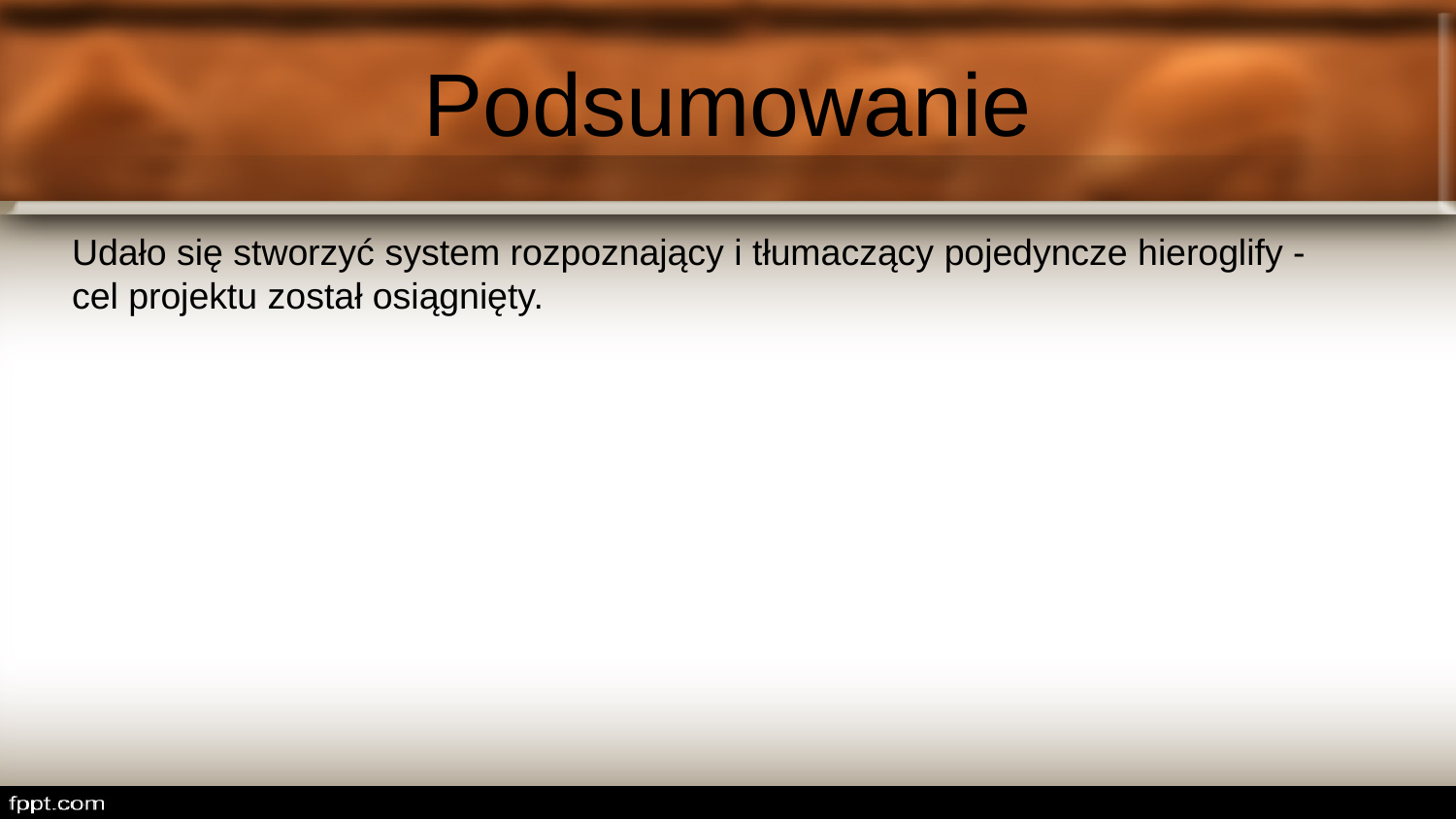

# Podsumowanie
Udało się stworzyć system rozpoznający i tłumaczący pojedyncze hieroglify - cel projektu został osiągnięty.